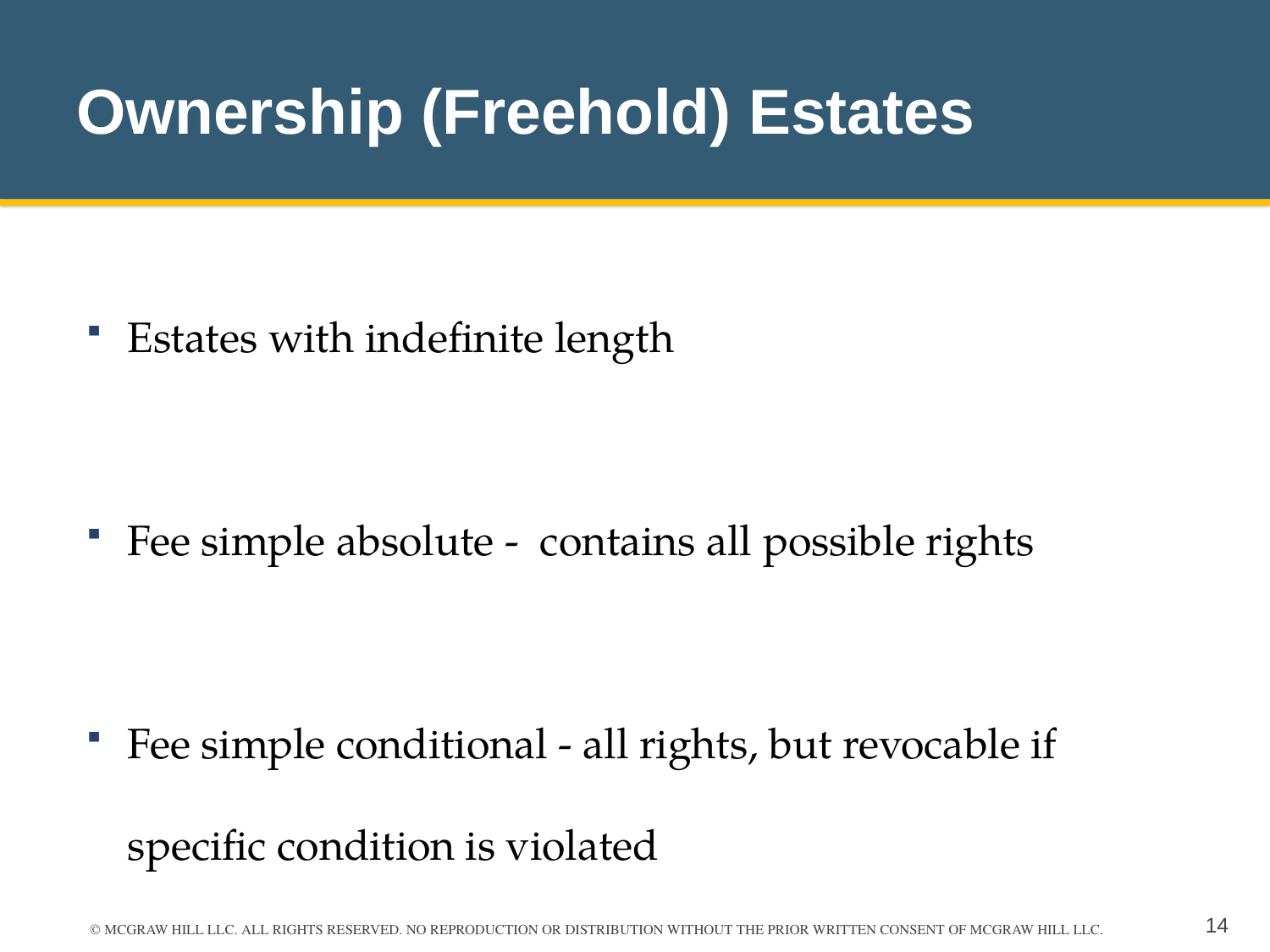

# Ownership (Freehold) Estates
Estates with indefinite length

Fee simple absolute -  contains all possible rights

Fee simple conditional - all rights, but revocable if specific condition is violated

© MCGRAW HILL LLC. ALL RIGHTS RESERVED. NO REPRODUCTION OR DISTRIBUTION WITHOUT THE PRIOR WRITTEN CONSENT OF MCGRAW HILL LLC.
14